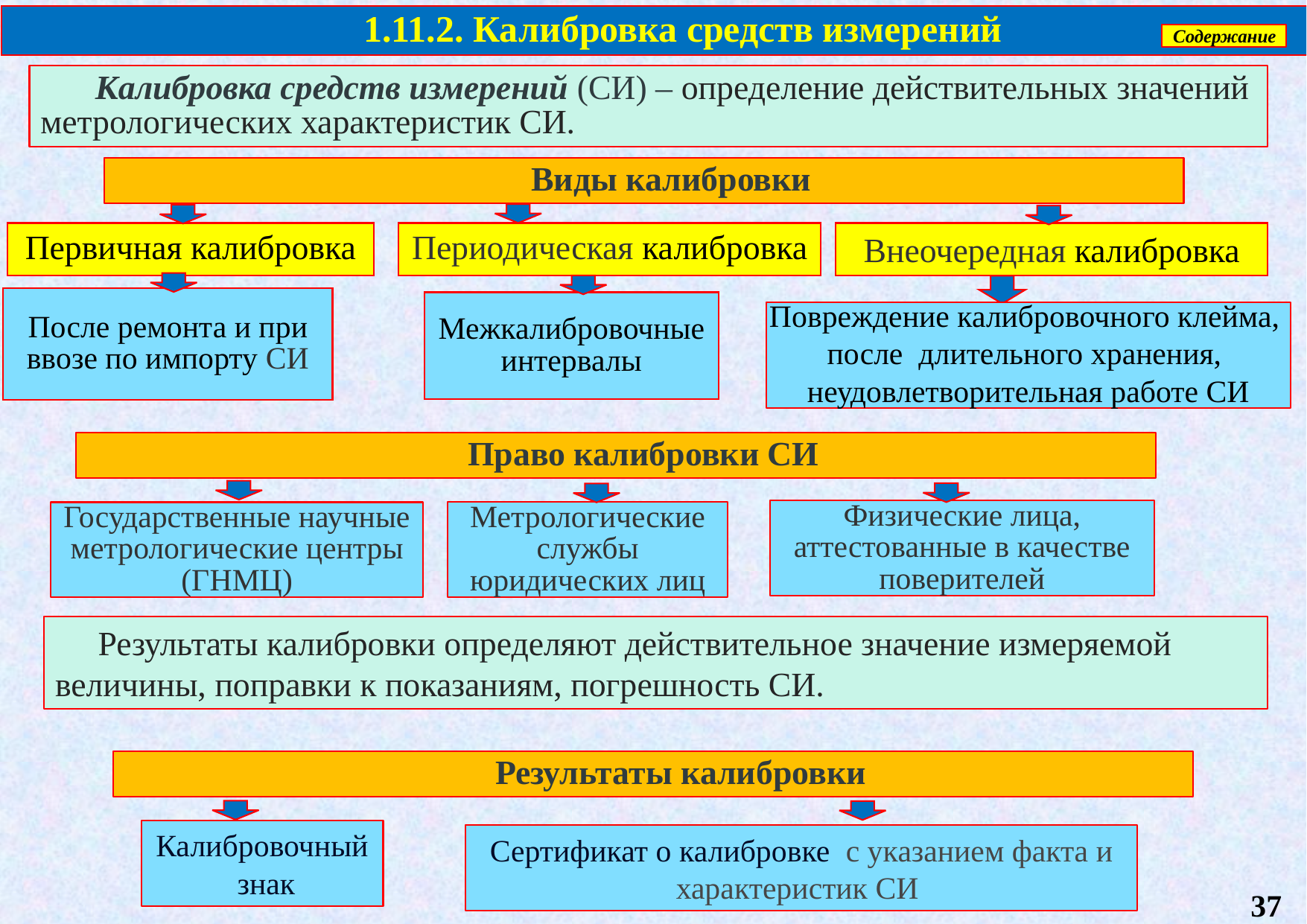

1.11.2. Калибровка средств измерений
Содержание
Калибровка средств измерений (СИ) – определение действительных значений метрологических характеристик СИ.
Виды калибровки

Периодическая калибровка

Внеочередная калибровка

Первичная калибровка

После ремонта и при ввозе по импорту СИ
Межкалибровочные интервалы
Повреждение калибровочного клейма,
после  длительного хранения,
неудовлетворительная работе СИ
Право калибровки СИ

Физические лица, аттестованные в качестве поверителей
Метрологические службы юридических лиц
Государственные научные метрологические центры (ГНМЦ)
     Результаты калибровки определяют действительное значение измеряемой величины, поправки к показаниям, погрешность СИ.
Результаты калибровки

Калибровочный  знак
Сертификат о калибровке  с указанием факта и характеристик СИ
37